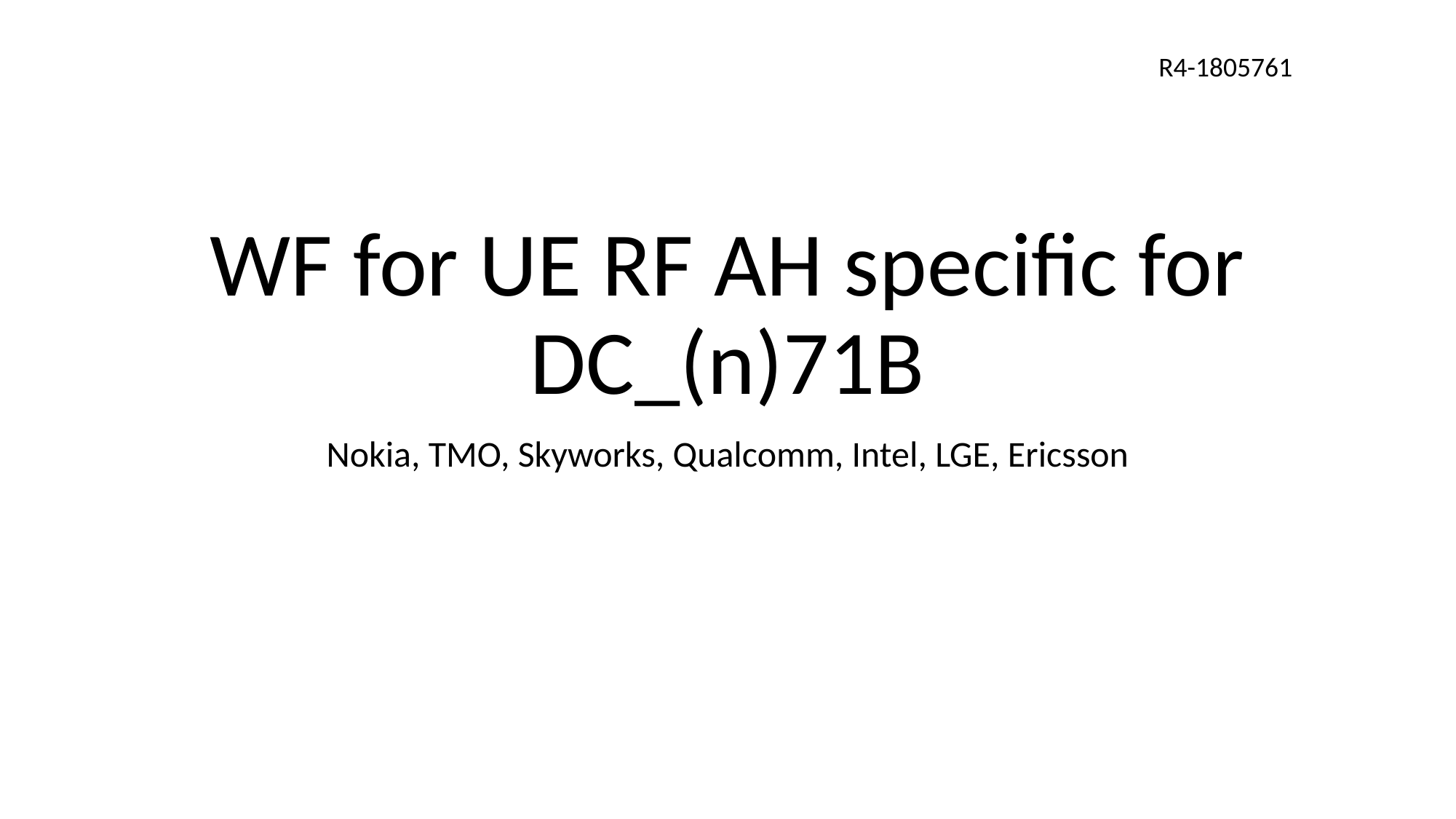

R4-1805761
# WF for UE RF AH specific for DC_(n)71B
Nokia, TMO, Skyworks, Qualcomm, Intel, LGE, Ericsson